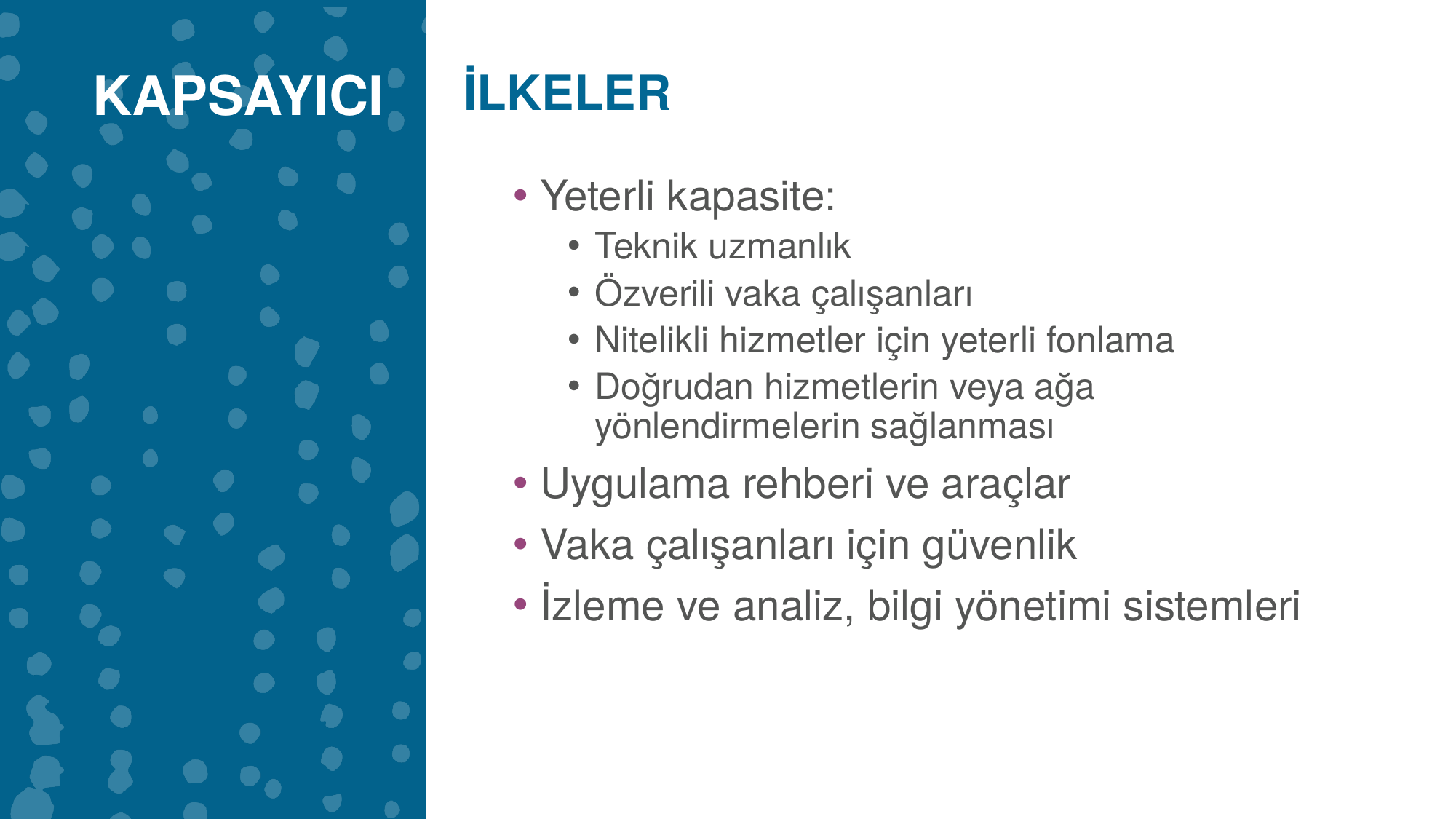

KAPSAYICI
İLKELER
Yeterli kapasite:
Teknik uzmanlık
Özverili vaka çalışanları
Nitelikli hizmetler için yeterli fonlama
Doğrudan hizmetlerin veya ağa yönlendirmelerin sağlanması
Uygulama rehberi ve araçlar
Vaka çalışanları için güvenlik
İzleme ve analiz, bilgi yönetimi sistemleri